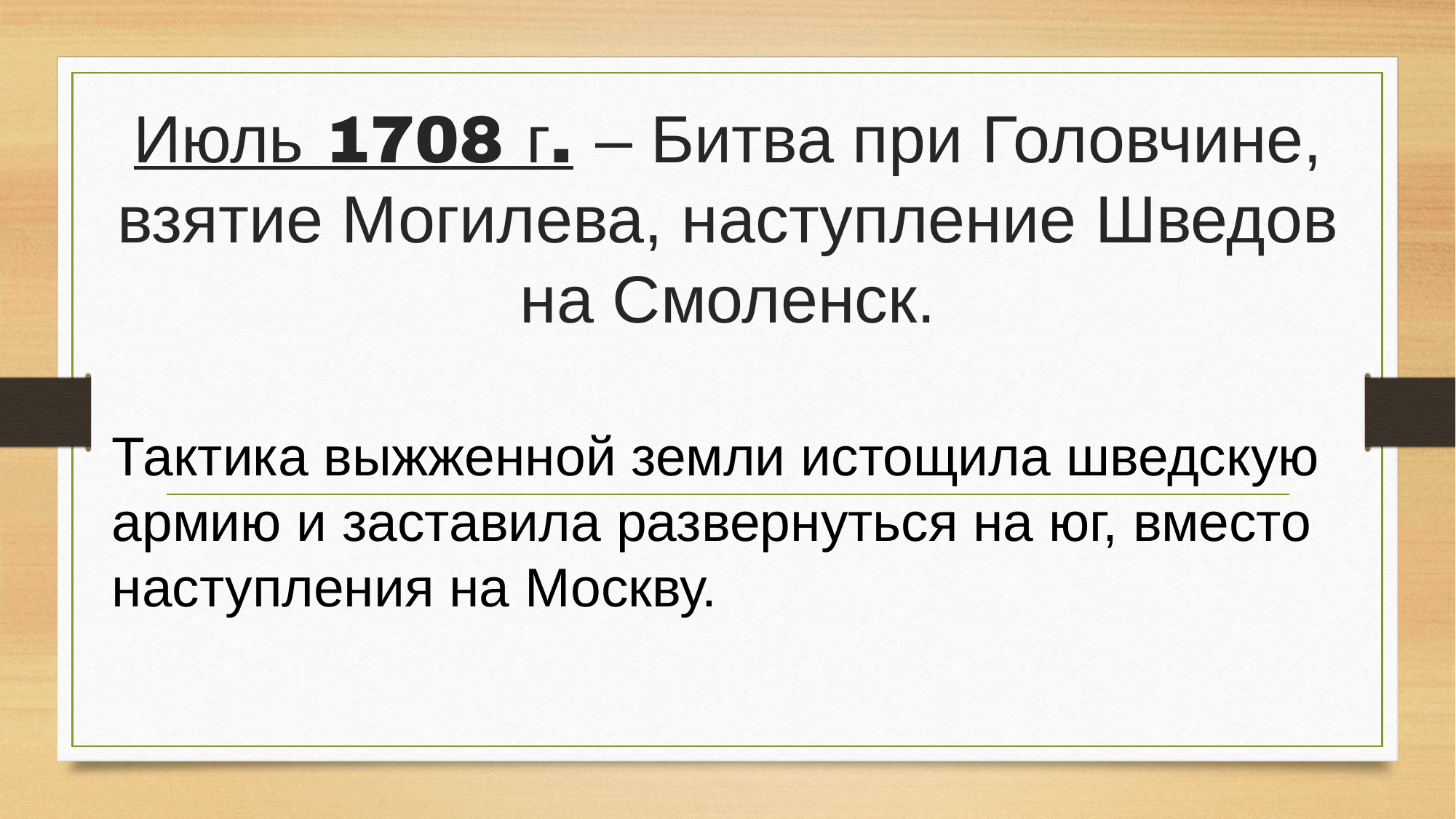

# Июль 1708 г. – Битва при Головчине, взятие Могилева, наступление Шведов на Смоленск.
Тактика выжженной земли истощила шведскую армию и заставила развернуться на юг, вместо наступления на Москву.